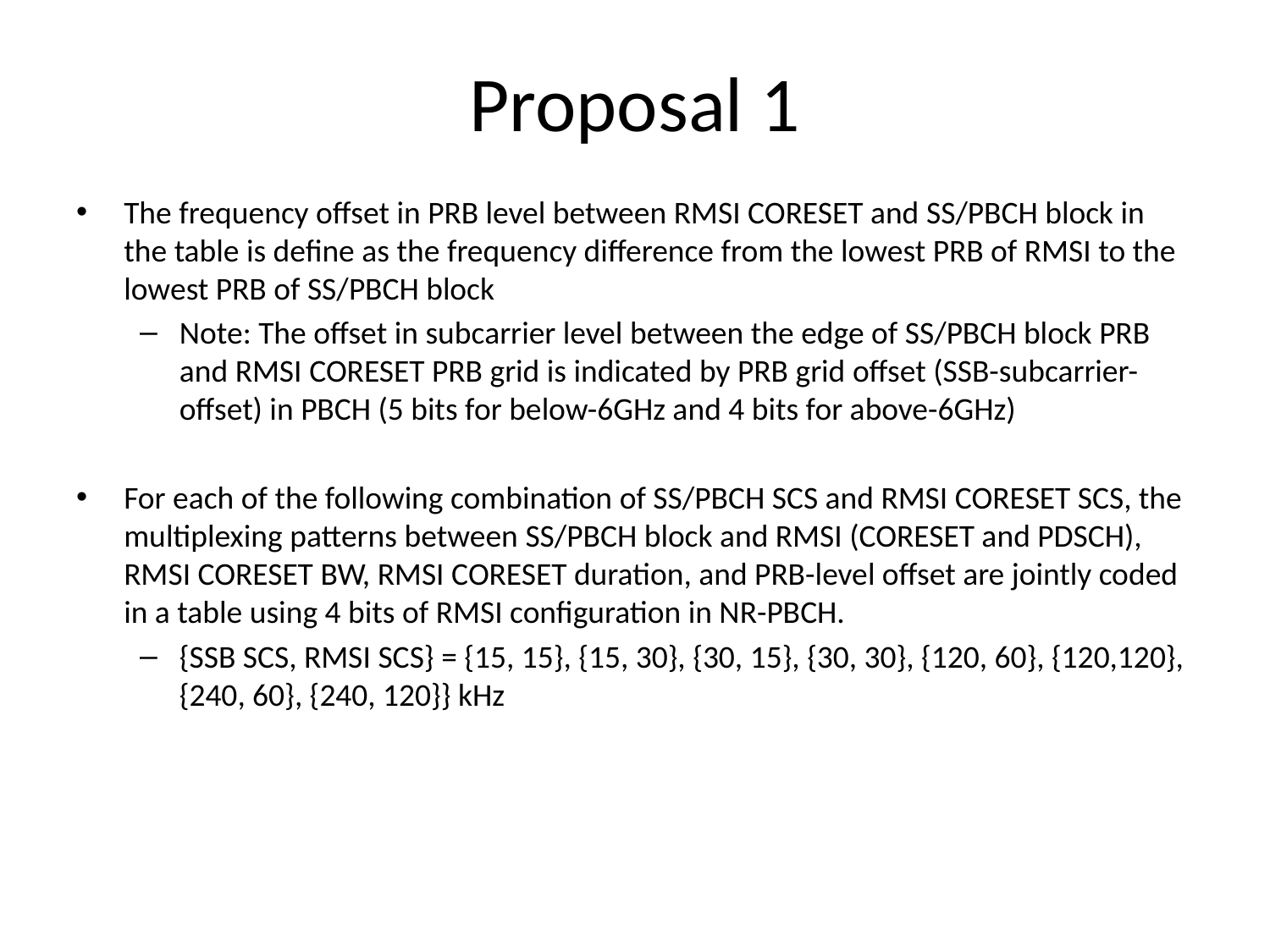

# Proposal 1
The frequency offset in PRB level between RMSI CORESET and SS/PBCH block in the table is define as the frequency difference from the lowest PRB of RMSI to the lowest PRB of SS/PBCH block
Note: The offset in subcarrier level between the edge of SS/PBCH block PRB and RMSI CORESET PRB grid is indicated by PRB grid offset (SSB-subcarrier-offset) in PBCH (5 bits for below-6GHz and 4 bits for above-6GHz)

For each of the following combination of SS/PBCH SCS and RMSI CORESET SCS, the multiplexing patterns between SS/PBCH block and RMSI (CORESET and PDSCH), RMSI CORESET BW, RMSI CORESET duration, and PRB-level offset are jointly coded in a table using 4 bits of RMSI configuration in NR-PBCH.
{SSB SCS, RMSI SCS} = {15, 15}, {15, 30}, {30, 15}, {30, 30}, {120, 60}, {120,120},{240, 60}, {240, 120}} kHz